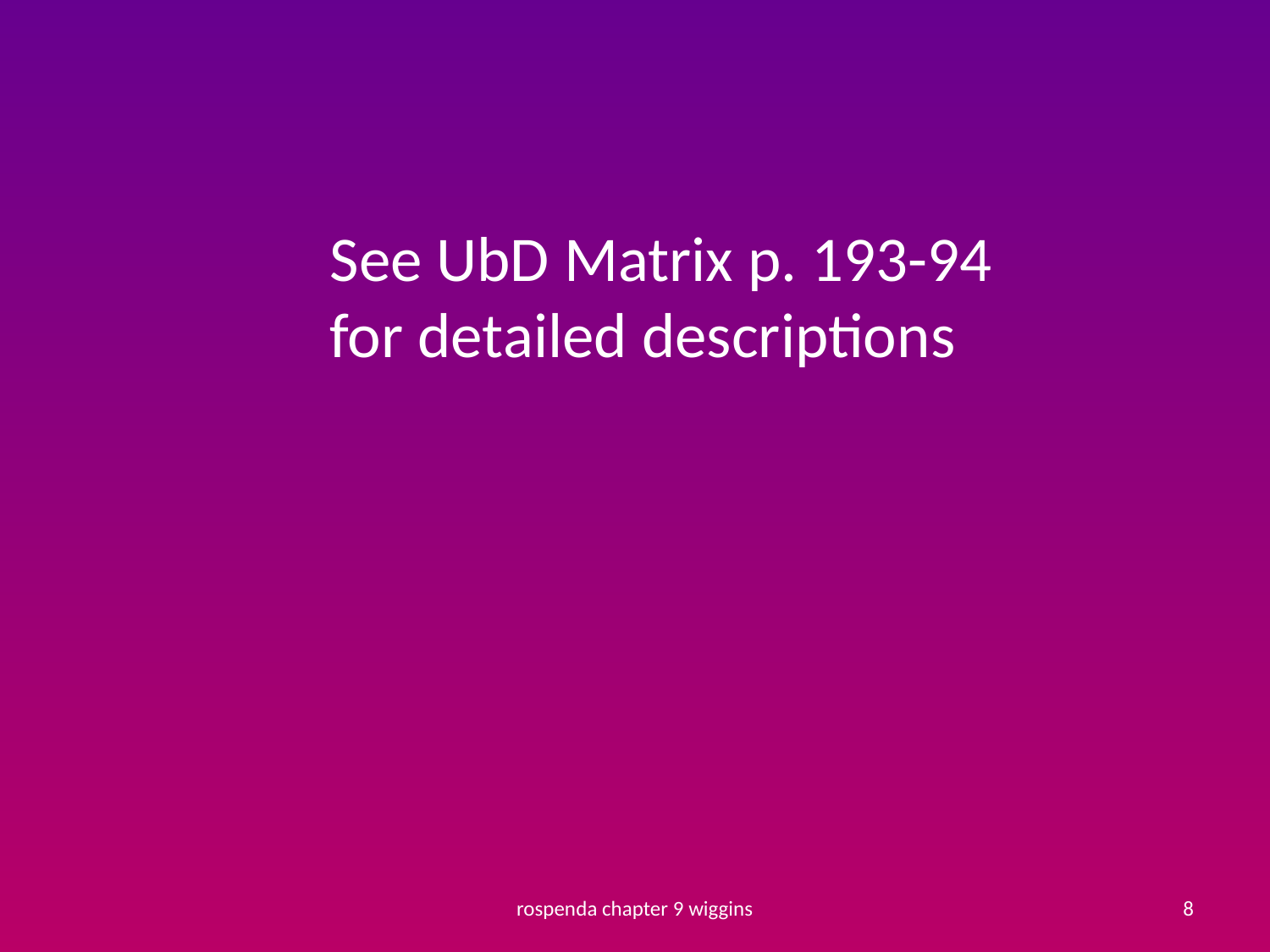

See UbD Matrix p. 193-94 for detailed descriptions
rospenda chapter 9 wiggins
8